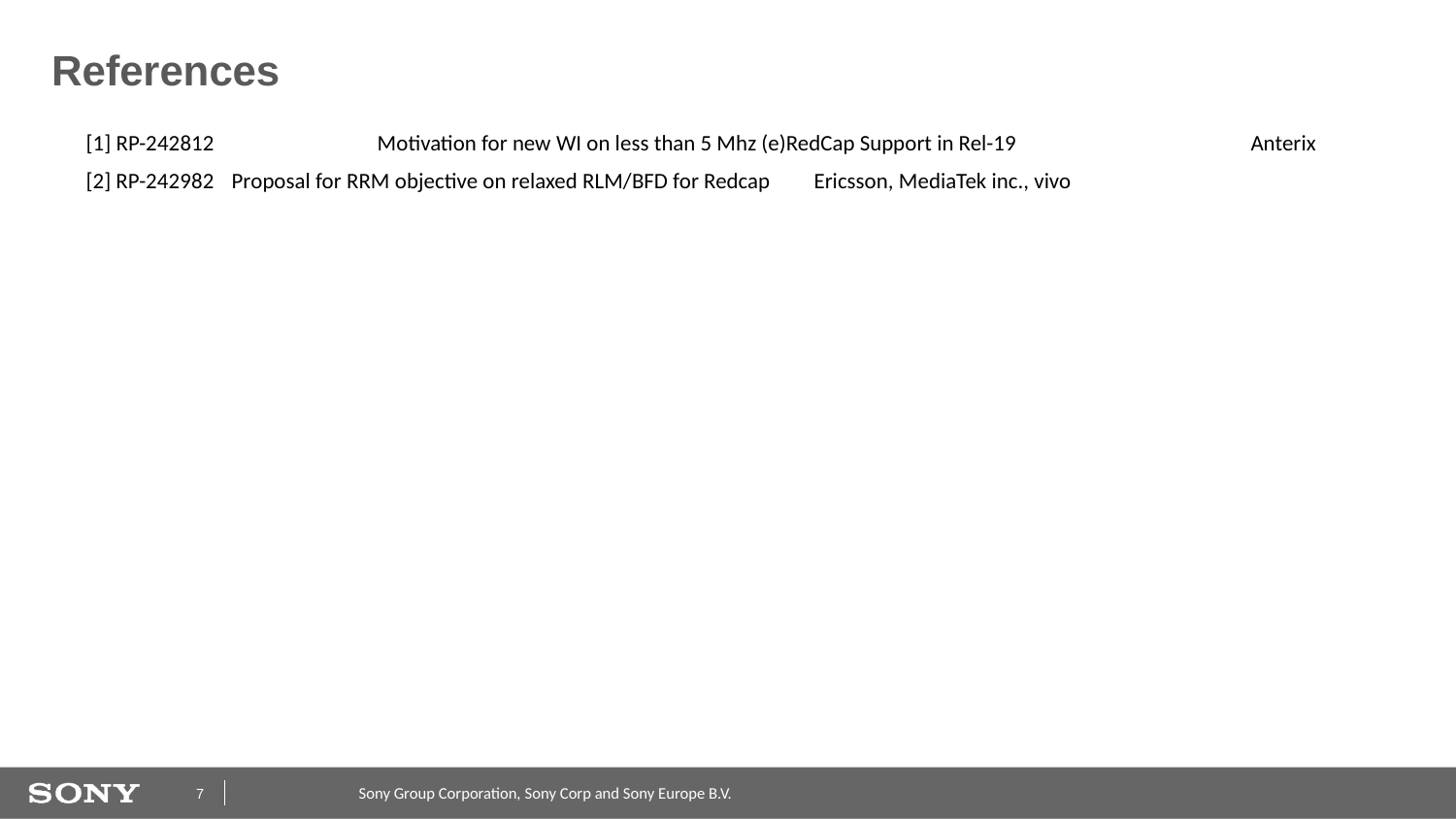

# References
[1] RP-242812		Motivation for new WI on less than 5 Mhz (e)RedCap Support in Rel-19 		Anterix
[2] RP-242982 	Proposal for RRM objective on relaxed RLM/BFD for Redcap	Ericsson, MediaTek inc., vivo